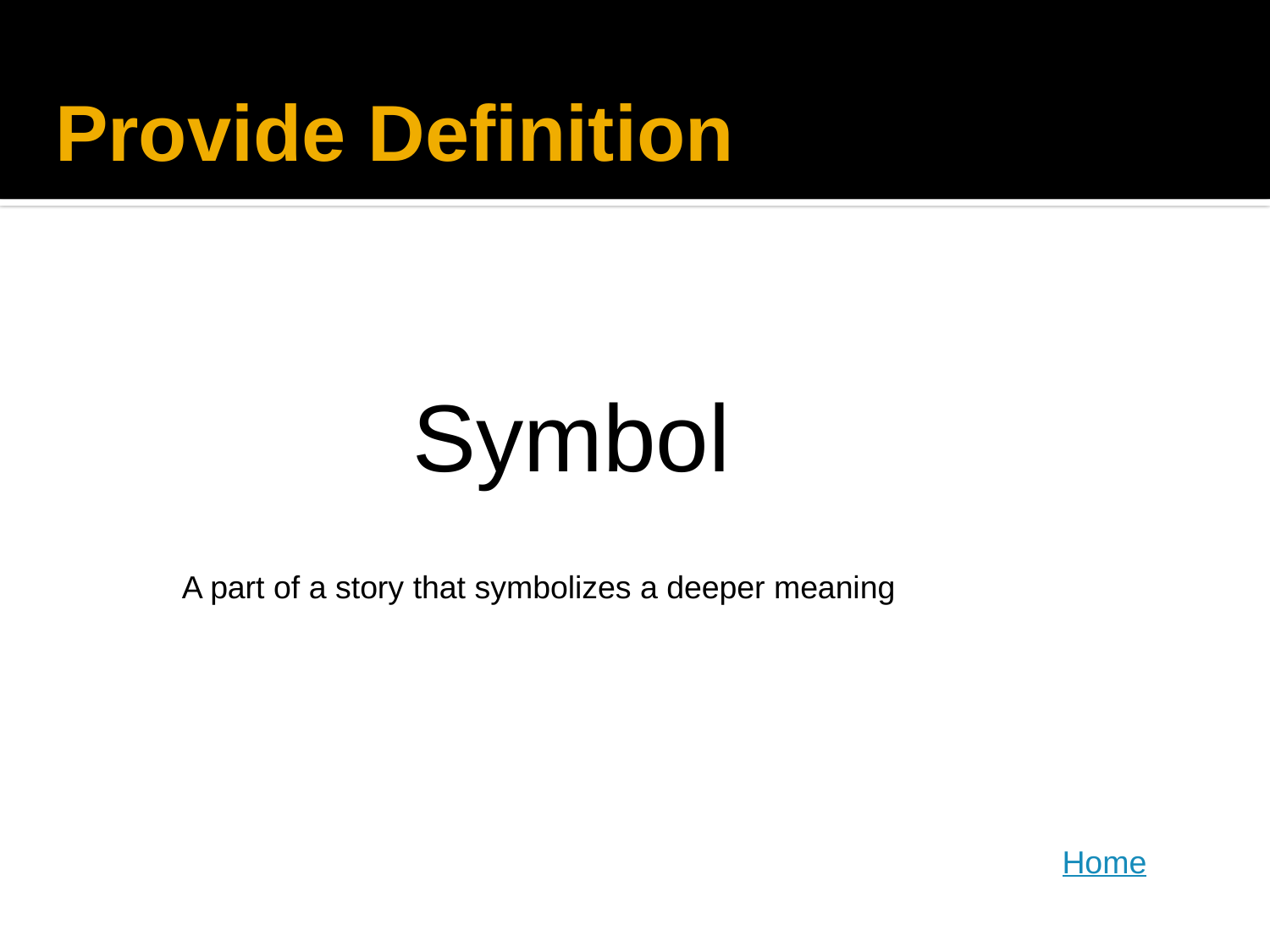

Provide Definition
Symbol
A part of a story that symbolizes a deeper meaning
Home